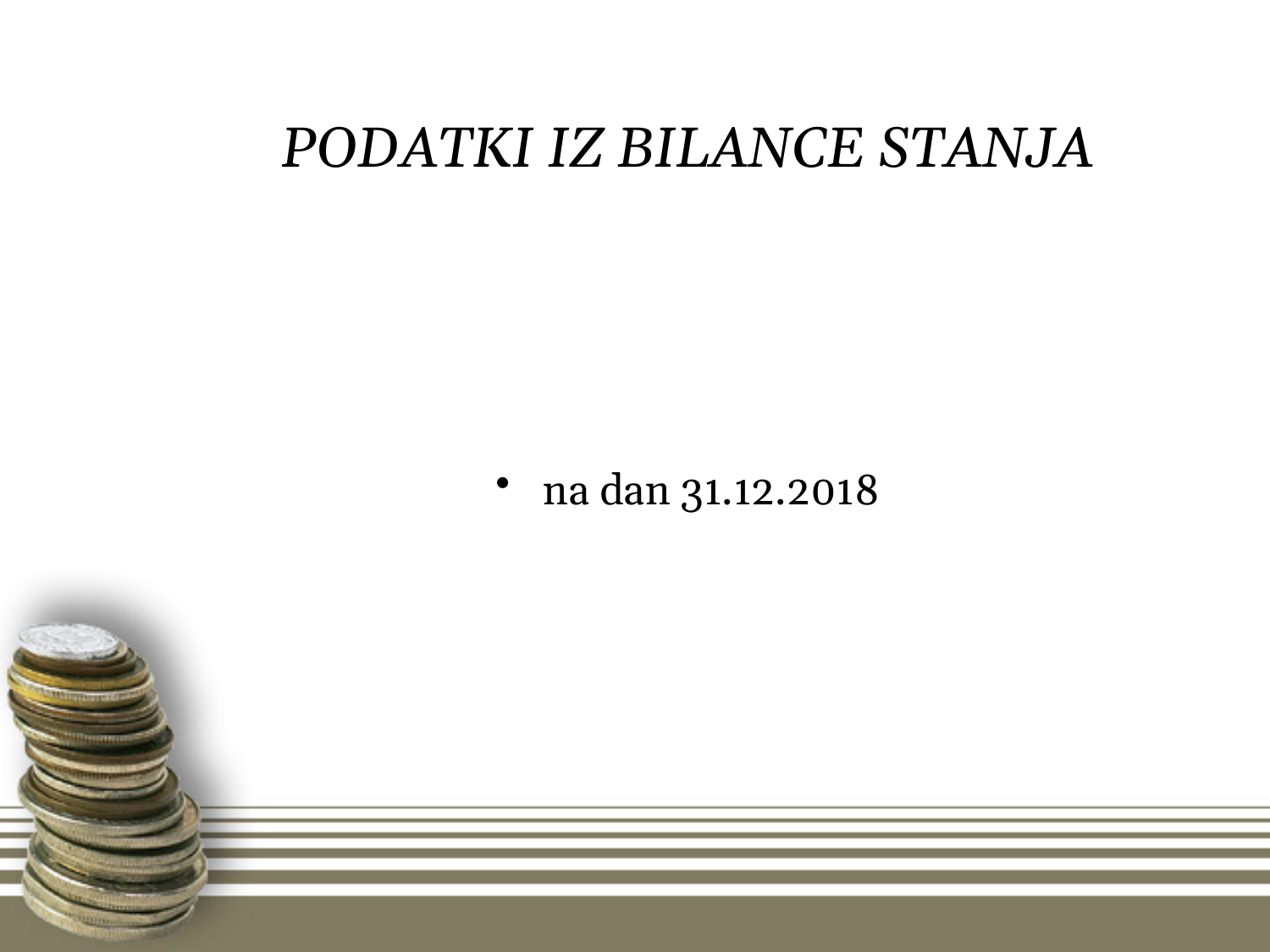

# PODATKI IZ BILANCE STANJA

na dan 31.12.2018